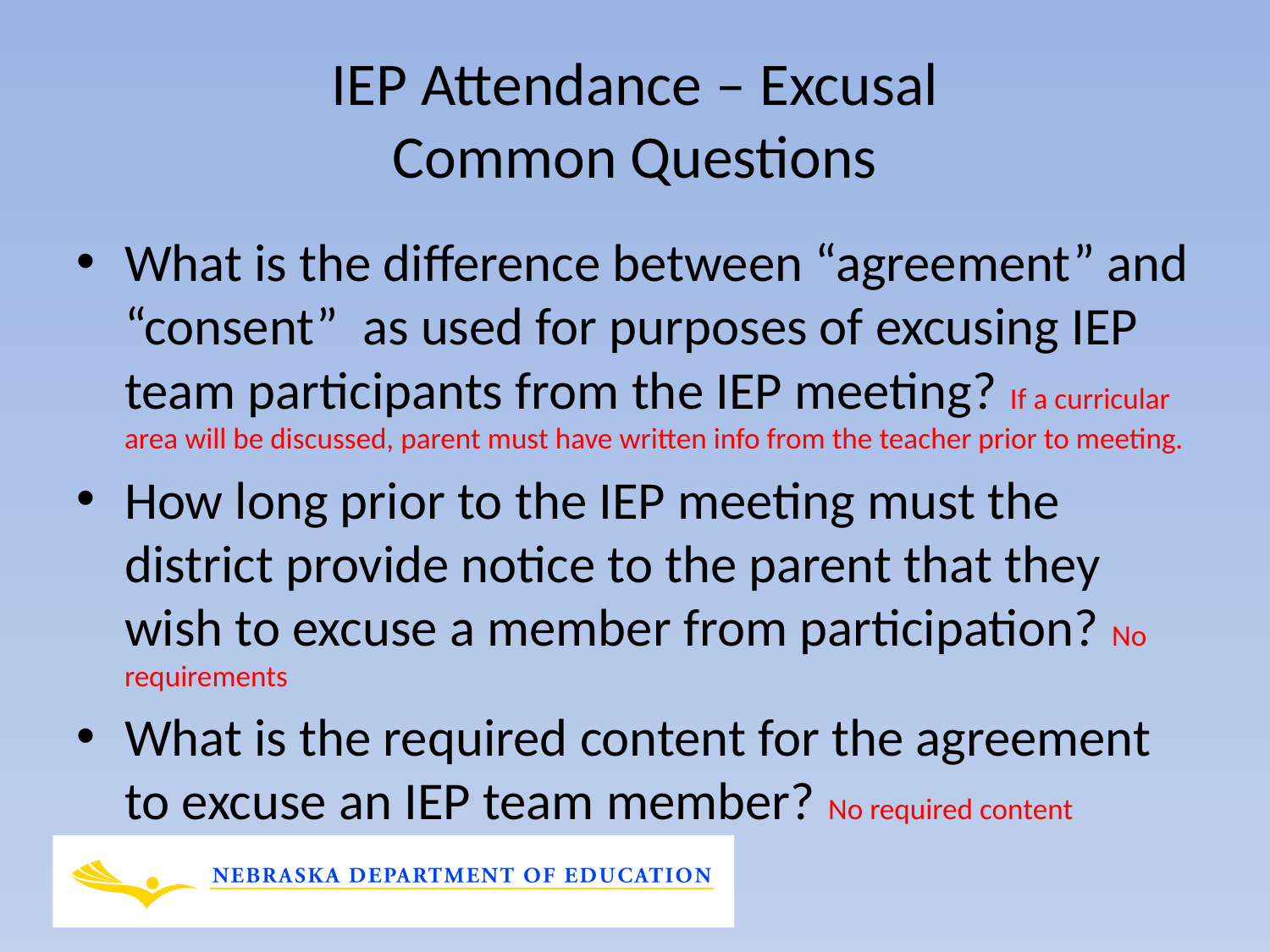

# IEP Attendance – Excusal Common Questions
What is the difference between “agreement” and “consent”  as used for purposes of excusing IEP team participants from the IEP meeting? If a curricular area will be discussed, parent must have written info from the teacher prior to meeting.
How long prior to the IEP meeting must the district provide notice to the parent that they wish to excuse a member from participation? No requirements
What is the required content for the agreement to excuse an IEP team member? No required content